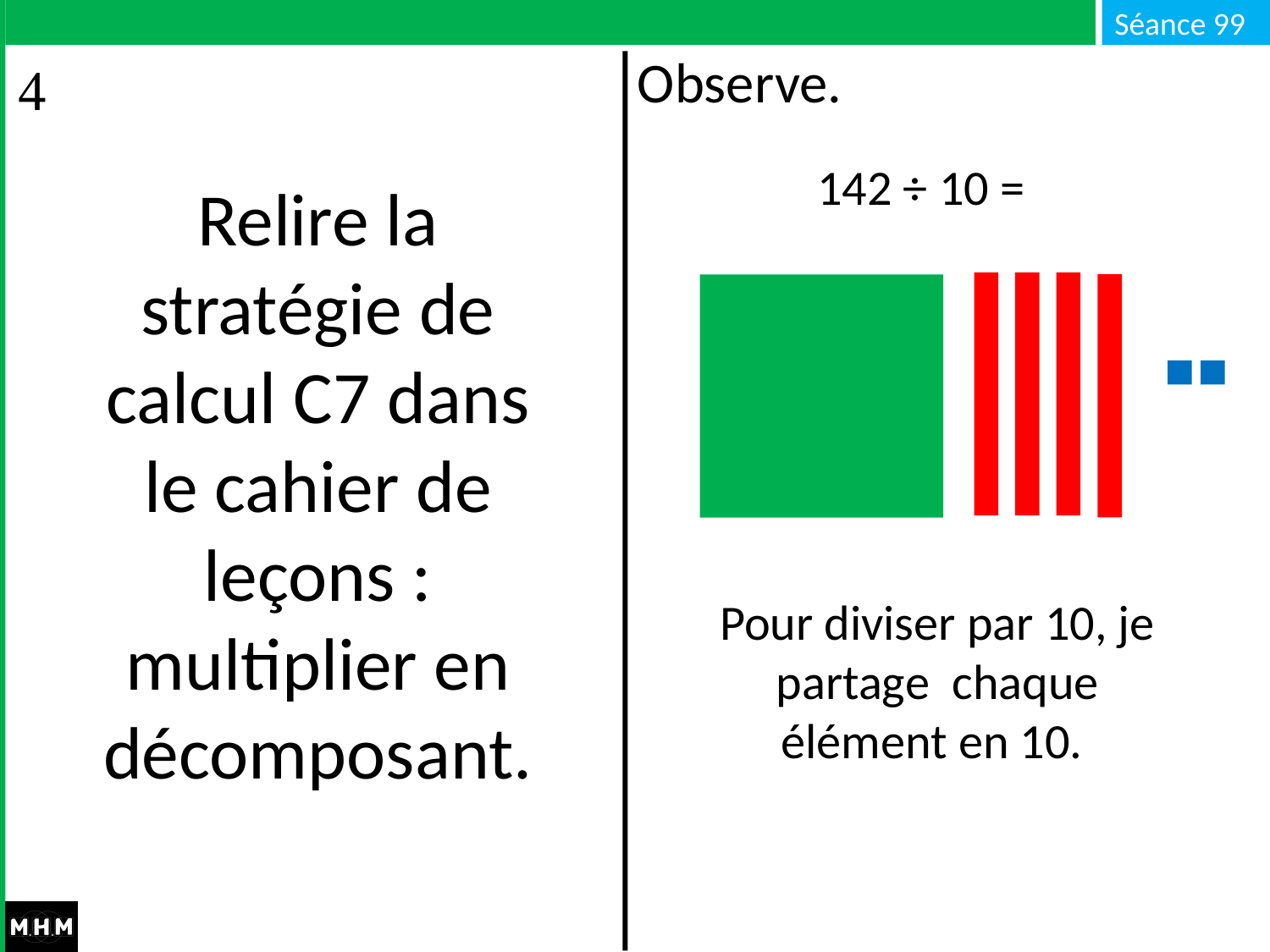

# Observe.

142 ÷ 10 =
Relire la stratégie de calcul C7 dans le cahier de leçons : multiplier en décomposant.

Pour diviser par 10, je partage  chaque élément en 10.